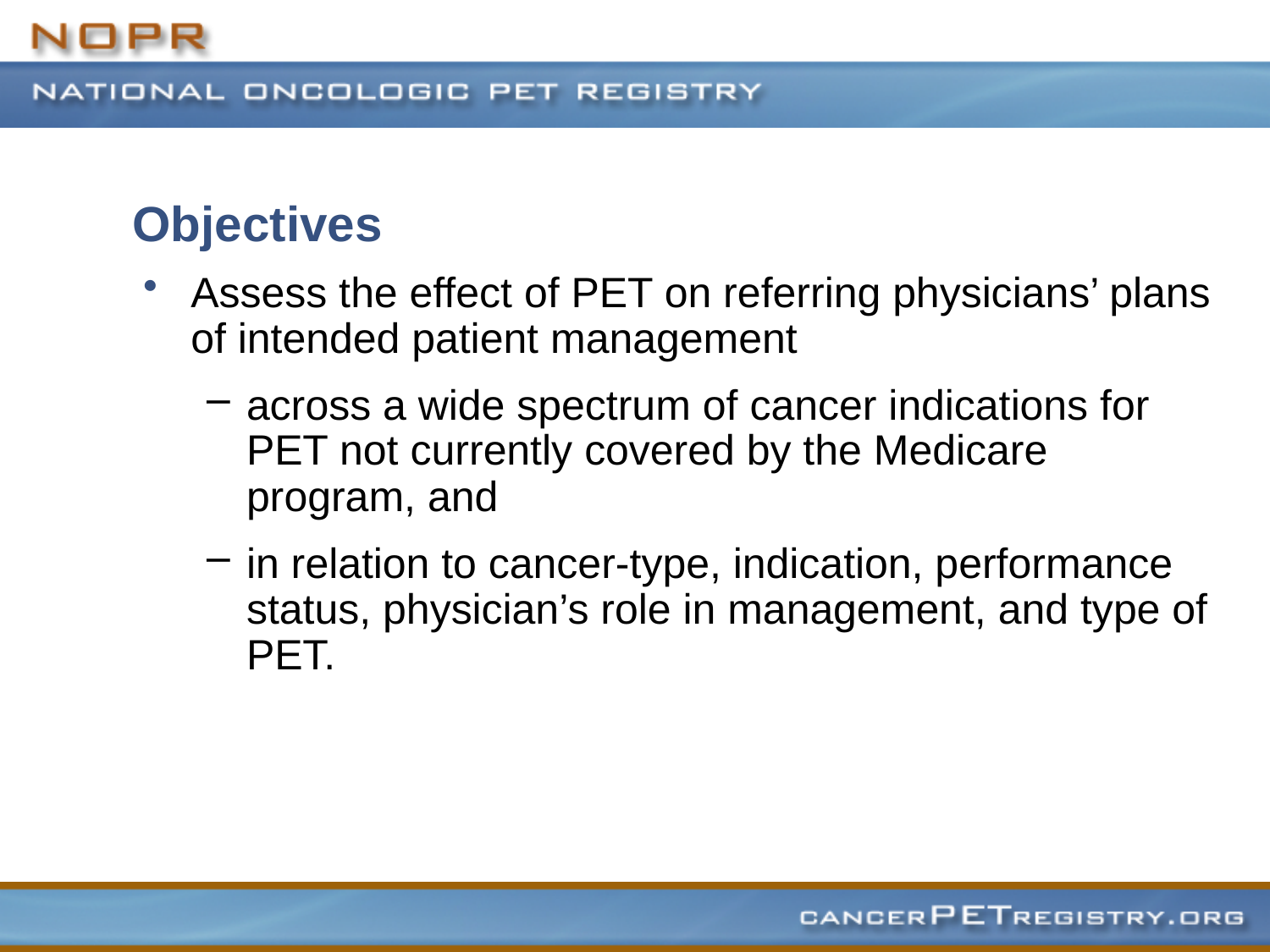

# Objectives
Assess the effect of PET on referring physicians’ plans of intended patient management
across a wide spectrum of cancer indications for PET not currently covered by the Medicare program, and
in relation to cancer-type, indication, performance status, physician’s role in management, and type of PET.